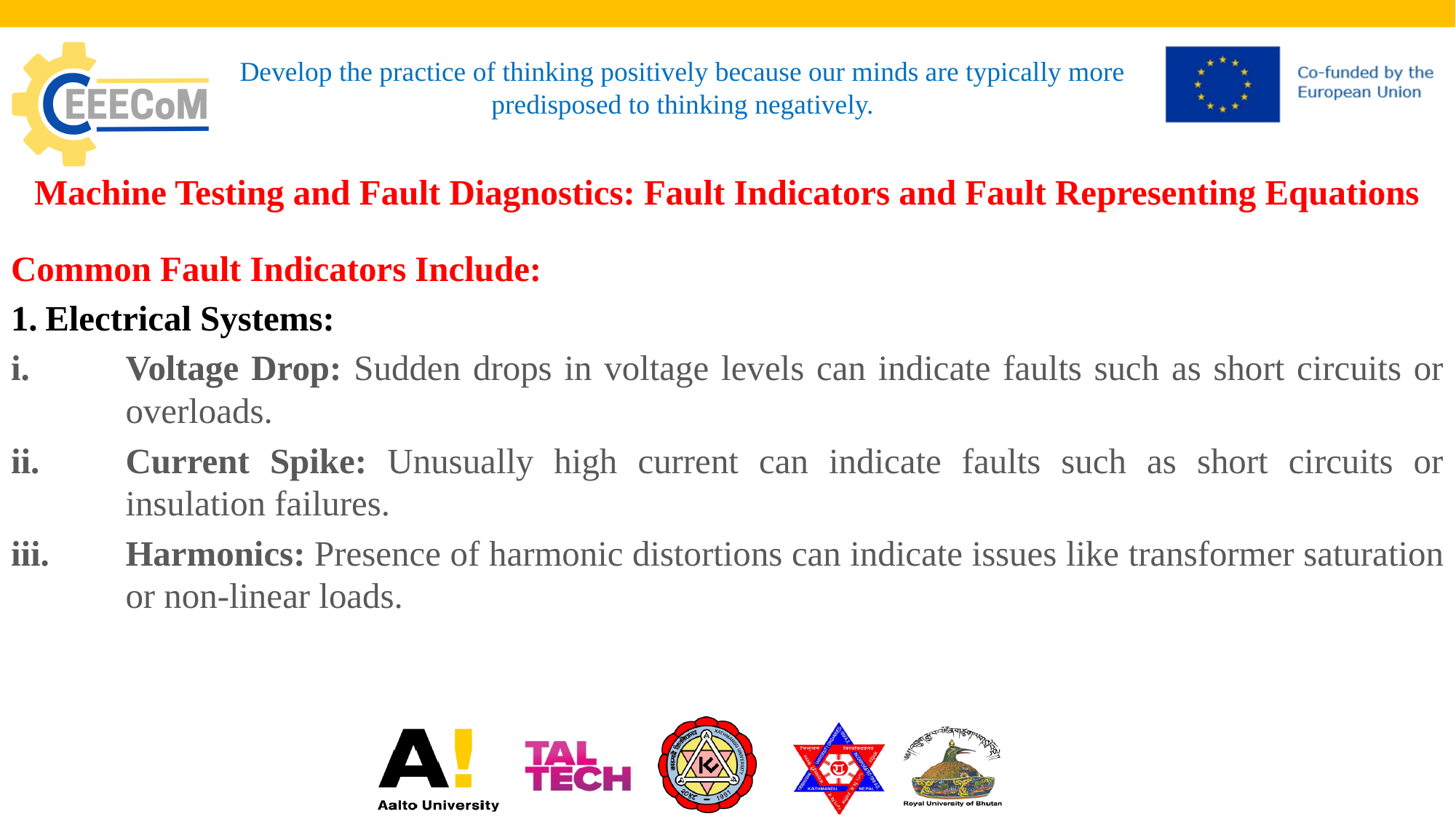

# Develop the practice of thinking positively because our minds are typically more predisposed to thinking negatively.
Machine Testing and Fault Diagnostics: Fault Indicators and Fault Representing Equations

Common Fault Indicators Include:
Electrical Systems:
Voltage Drop: Sudden drops in voltage levels can indicate faults such as short circuits or overloads.
Current Spike: Unusually high current can indicate faults such as short circuits or insulation failures.
Harmonics: Presence of harmonic distortions can indicate issues like transformer saturation or non-linear loads.